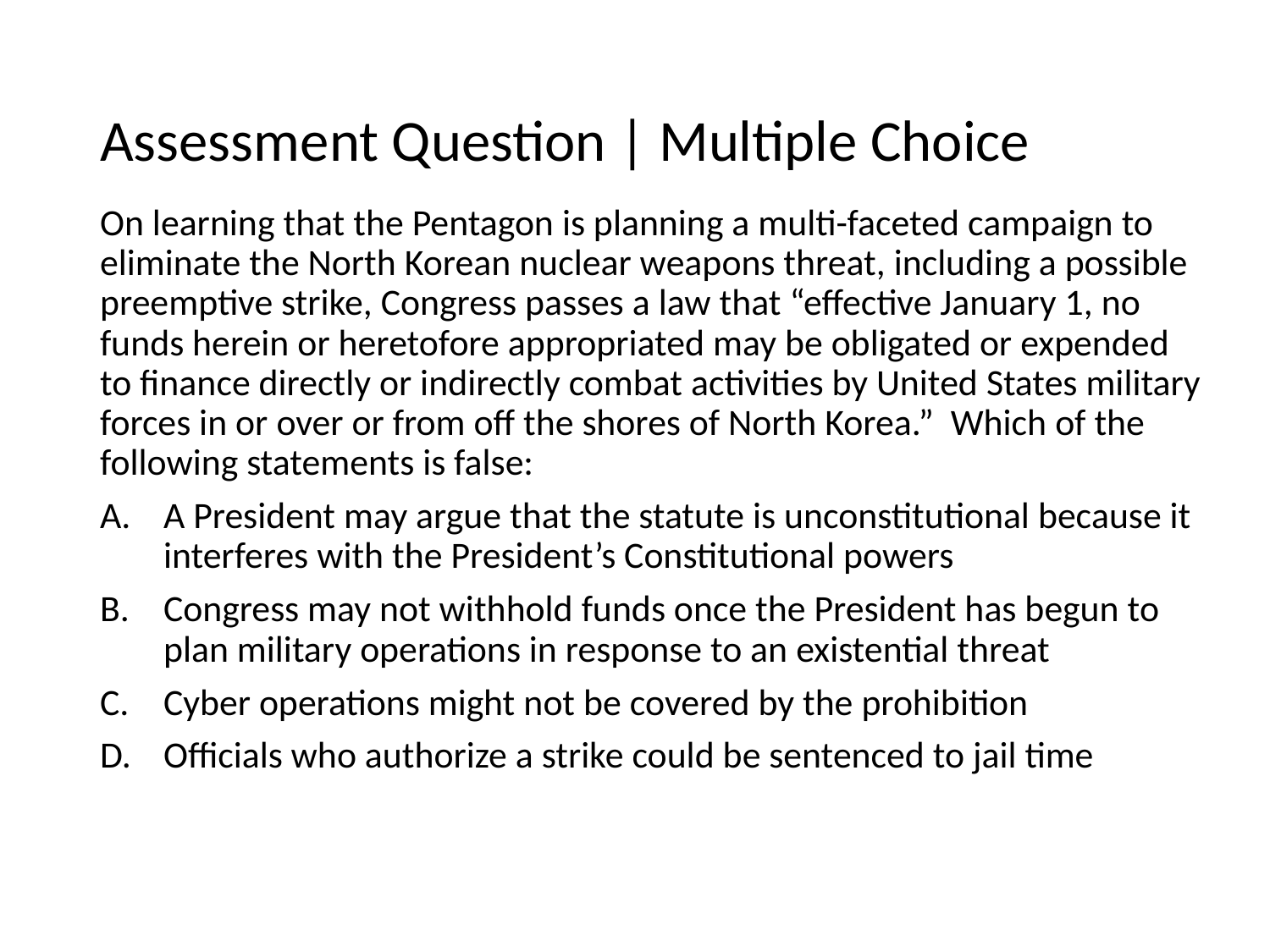

# Assessment Question | Multiple Choice
On learning that the Pentagon is planning a multi-faceted campaign to eliminate the North Korean nuclear weapons threat, including a possible preemptive strike, Congress passes a law that “effective January 1, no funds herein or heretofore appropriated may be obligated or expended to finance directly or indirectly combat activities by United States military forces in or over or from off the shores of North Korea.”  Which of the following statements is false:
A President may argue that the statute is unconstitutional because it interferes with the President’s Constitutional powers
Congress may not withhold funds once the President has begun to plan military operations in response to an existential threat
Cyber operations might not be covered by the prohibition
Officials who authorize a strike could be sentenced to jail time